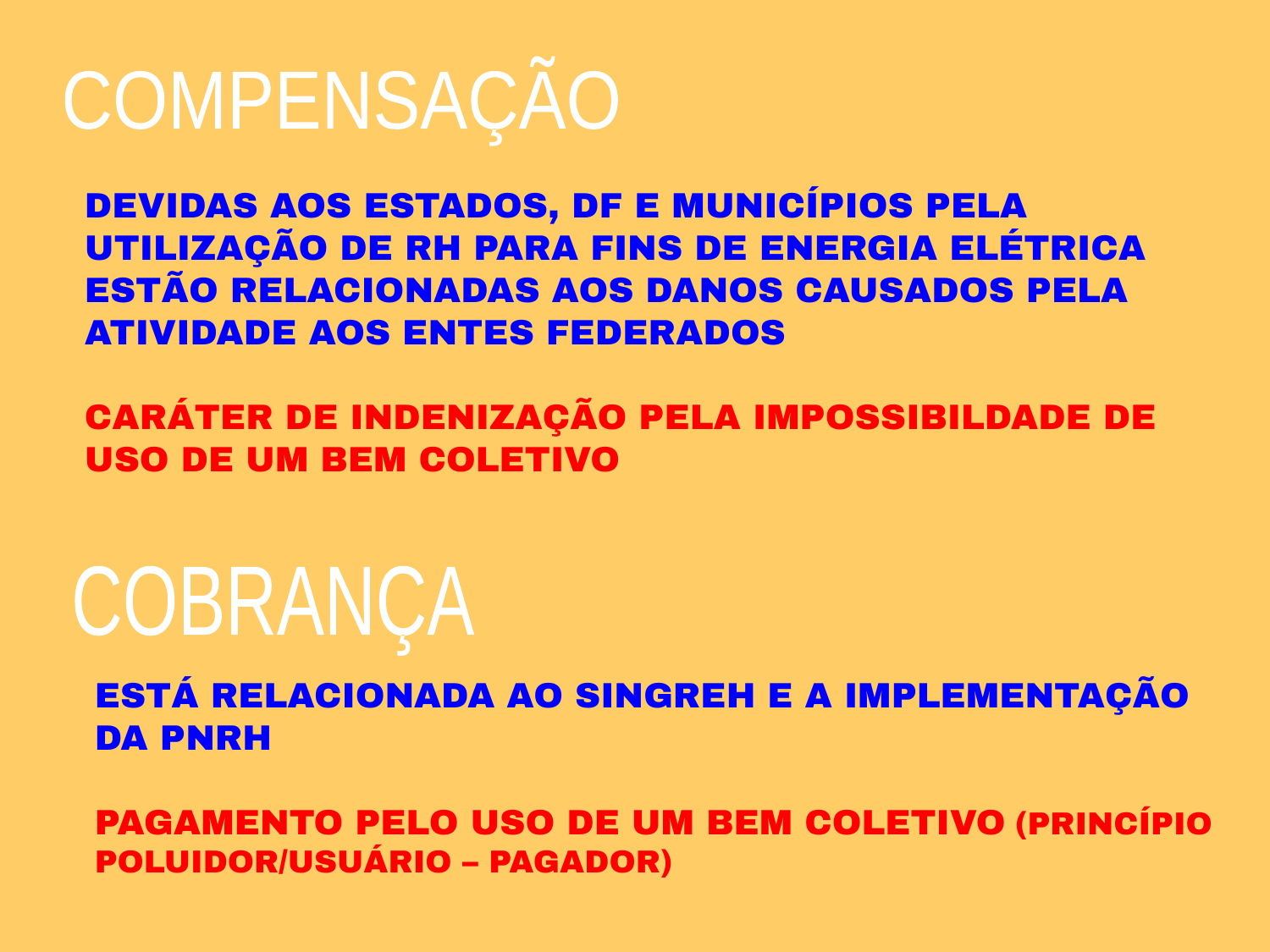

COMPENSAÇÃO
DEVIDAS AOS ESTADOS, DF E MUNICÍPIOS PELA UTILIZAÇÃO DE RH PARA FINS DE ENERGIA ELÉTRICA ESTÃO RELACIONADAS AOS DANOS CAUSADOS PELA ATIVIDADE AOS ENTES FEDERADOS

CARÁTER DE INDENIZAÇÃO PELA IMPOSSIBILDADE DE USO DE UM BEM COLETIVO
COBRANÇA
ESTÁ RELACIONADA AO SINGREH E A IMPLEMENTAÇÃO DA PNRH

PAGAMENTO PELO USO DE UM BEM COLETIVO (PRINCÍPIO POLUIDOR/USUÁRIO – PAGADOR)